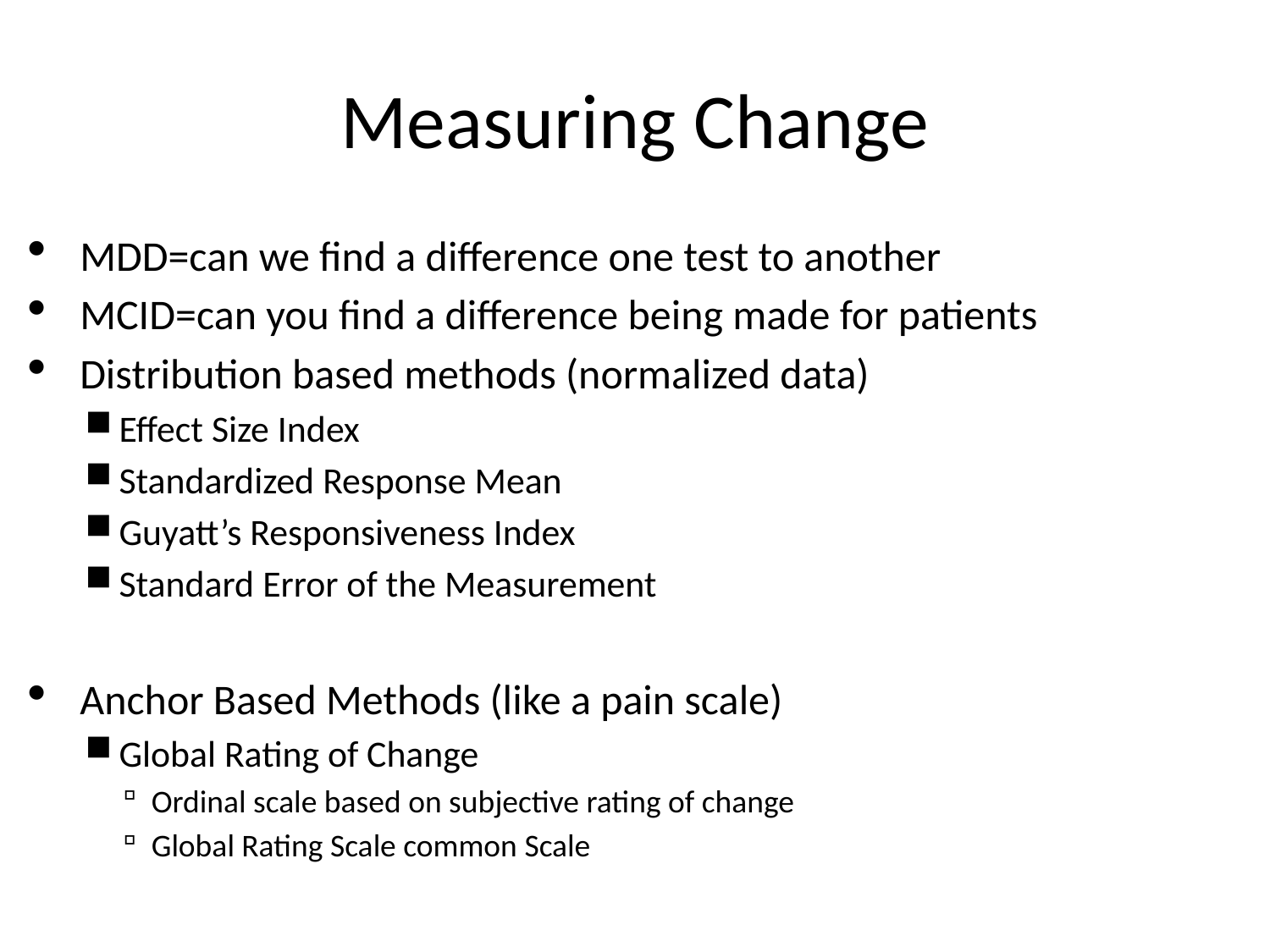

# Measuring Change
MDD=can we find a difference one test to another
MCID=can you find a difference being made for patients
Distribution based methods (normalized data)
Effect Size Index
Standardized Response Mean
Guyatt’s Responsiveness Index
Standard Error of the Measurement

Anchor Based Methods (like a pain scale)
Global Rating of Change
Ordinal scale based on subjective rating of change
Global Rating Scale common Scale